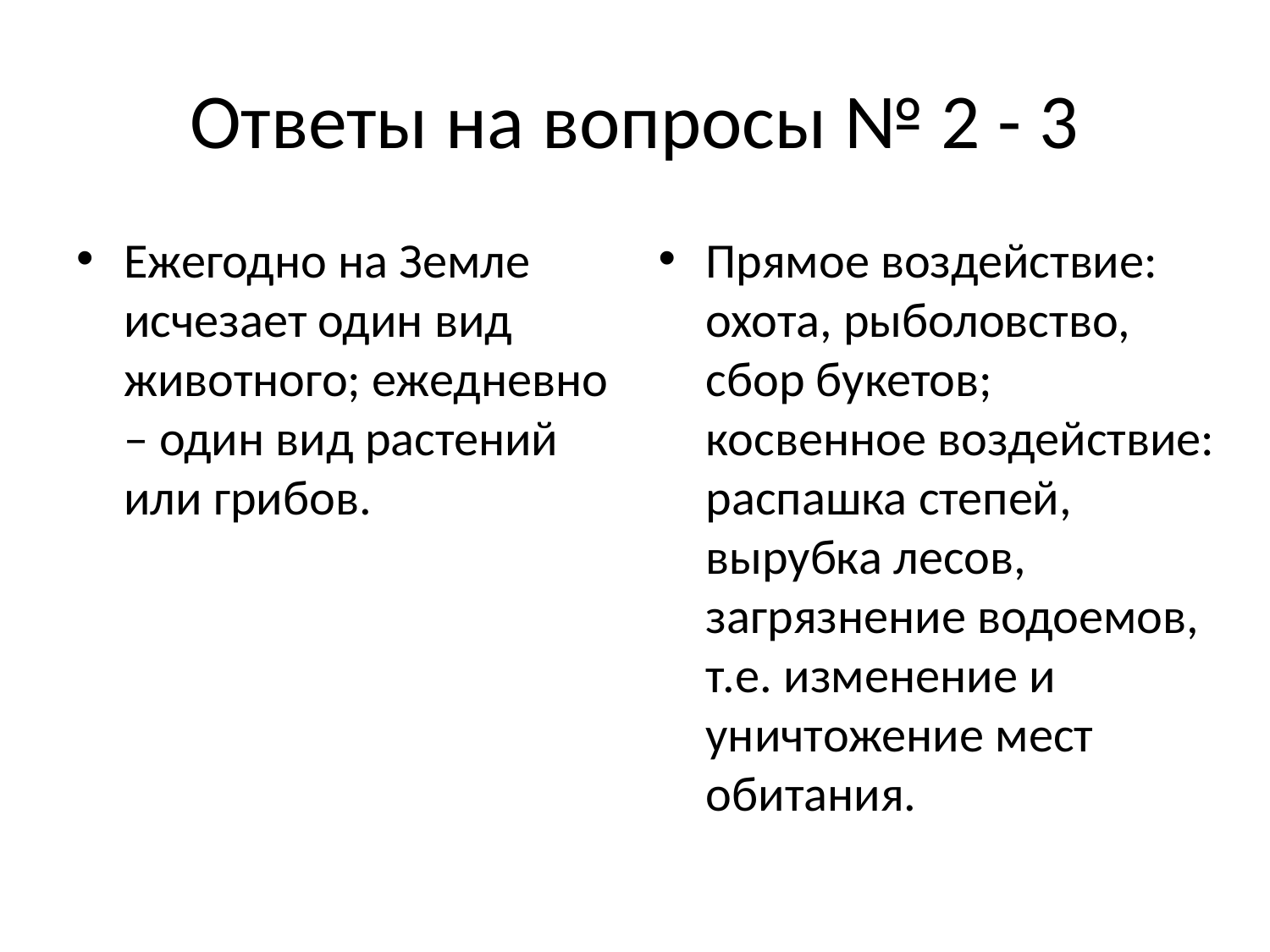

# Ответы на вопросы № 2 - 3
Ежегодно на Земле исчезает один вид животного; ежедневно – один вид растений или грибов.
Прямое воздействие: охота, рыболовство, сбор букетов; косвенное воздействие: распашка степей, вырубка лесов, загрязнение водоемов, т.е. изменение и уничтожение мест обитания.